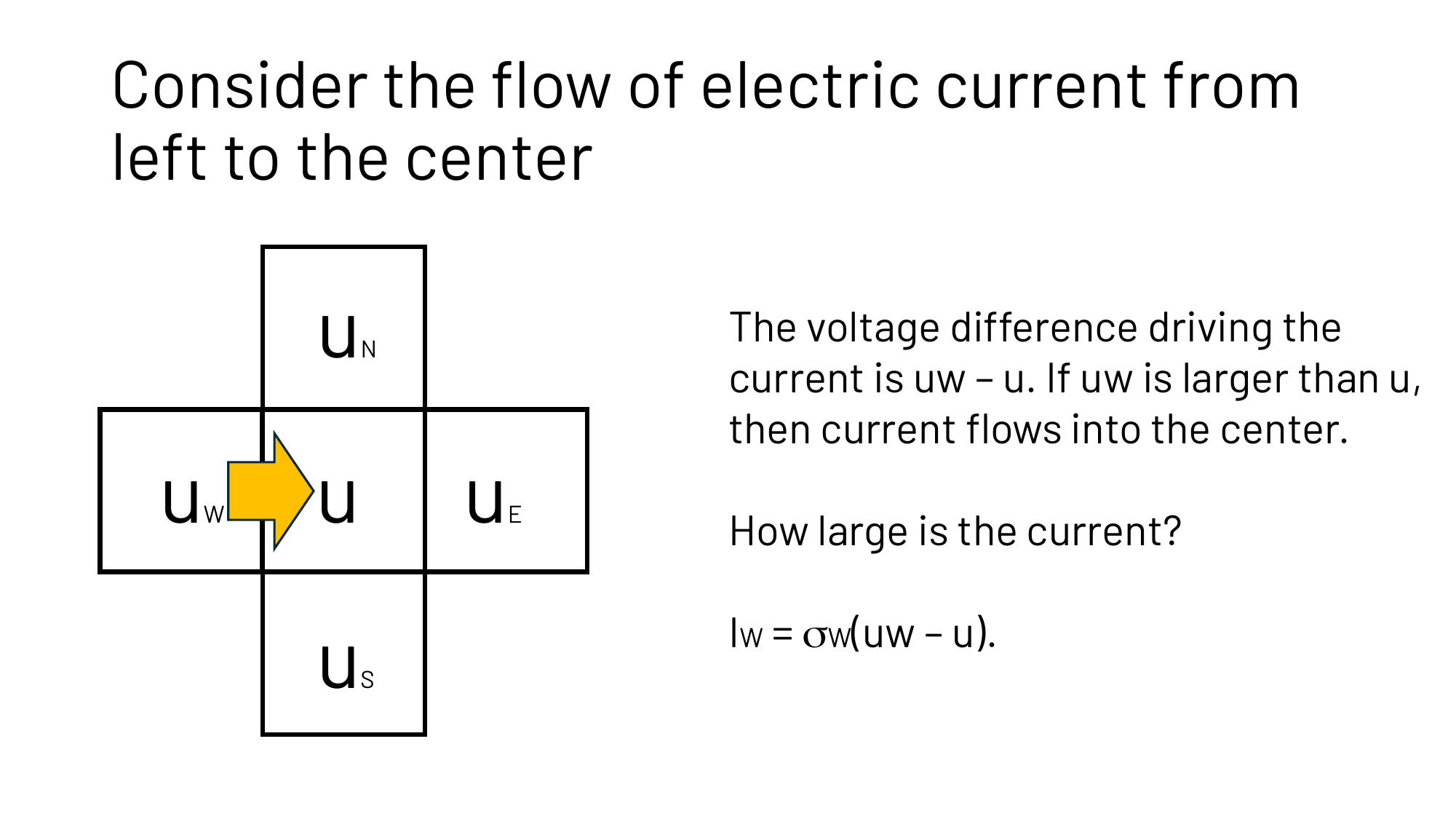

# Consider the flow of electric current from left to the center

uN
The voltage difference driving the
current is uw – u. If uw is larger than u,
then current flows into the center.

How large is the current?

IW = σW(uw – u).

uW
uE
u

uS